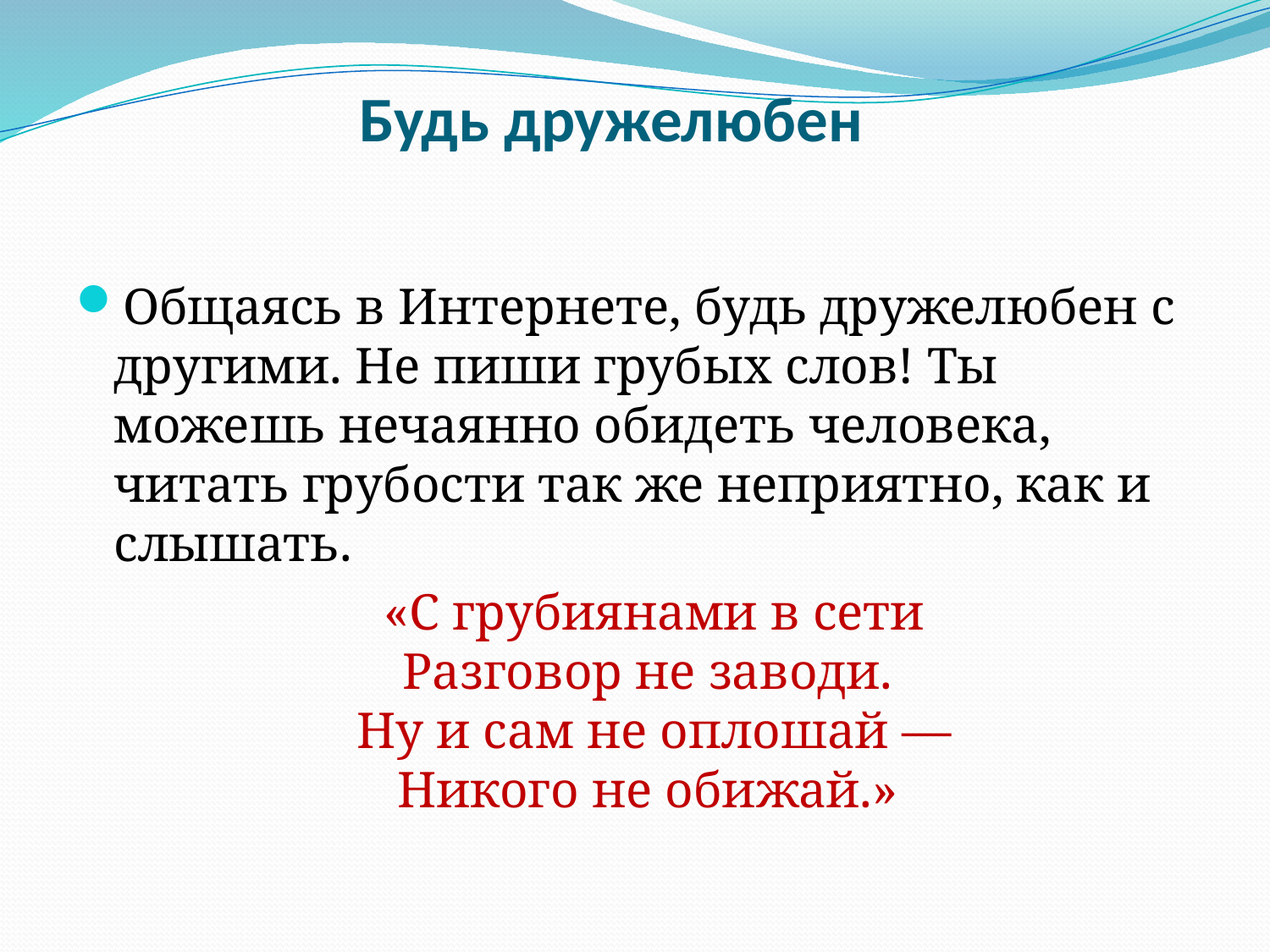

# Будь дружелюбен
Общаясь в Интернете, будь дружелюбен с другими. Не пиши грубых слов! Ты можешь нечаянно обидеть человека, читать грубости так же неприятно, как и слышать.
   «С грубиянами в сети
Разговор не заводи. 
Ну и сам не оплошай —
Никого не обижай.»